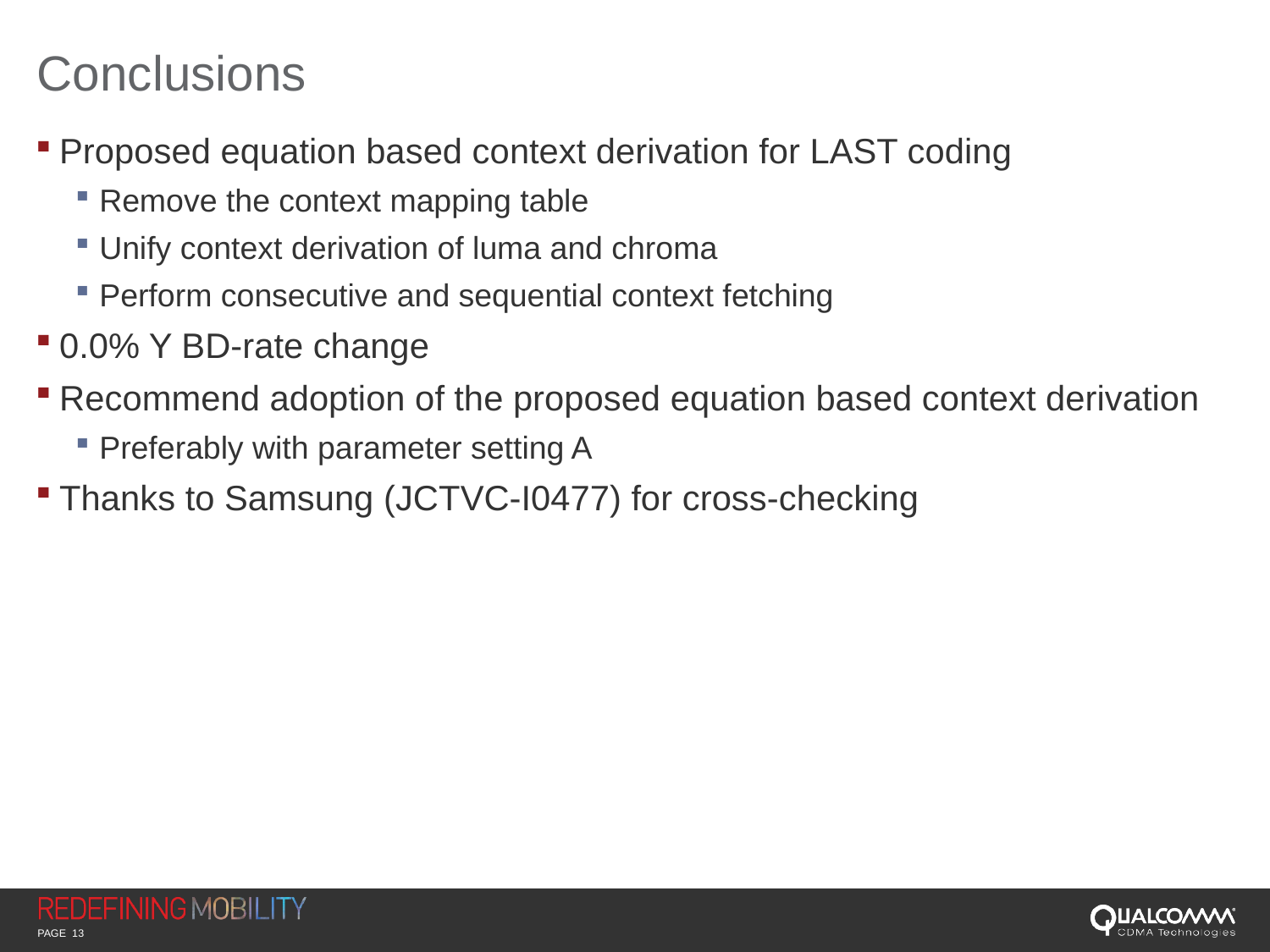

# Conclusions
Proposed equation based context derivation for LAST coding
Remove the context mapping table
Unify context derivation of luma and chroma
Perform consecutive and sequential context fetching
0.0% Y BD-rate change
Recommend adoption of the proposed equation based context derivation
Preferably with parameter setting A
Thanks to Samsung (JCTVC-I0477) for cross-checking